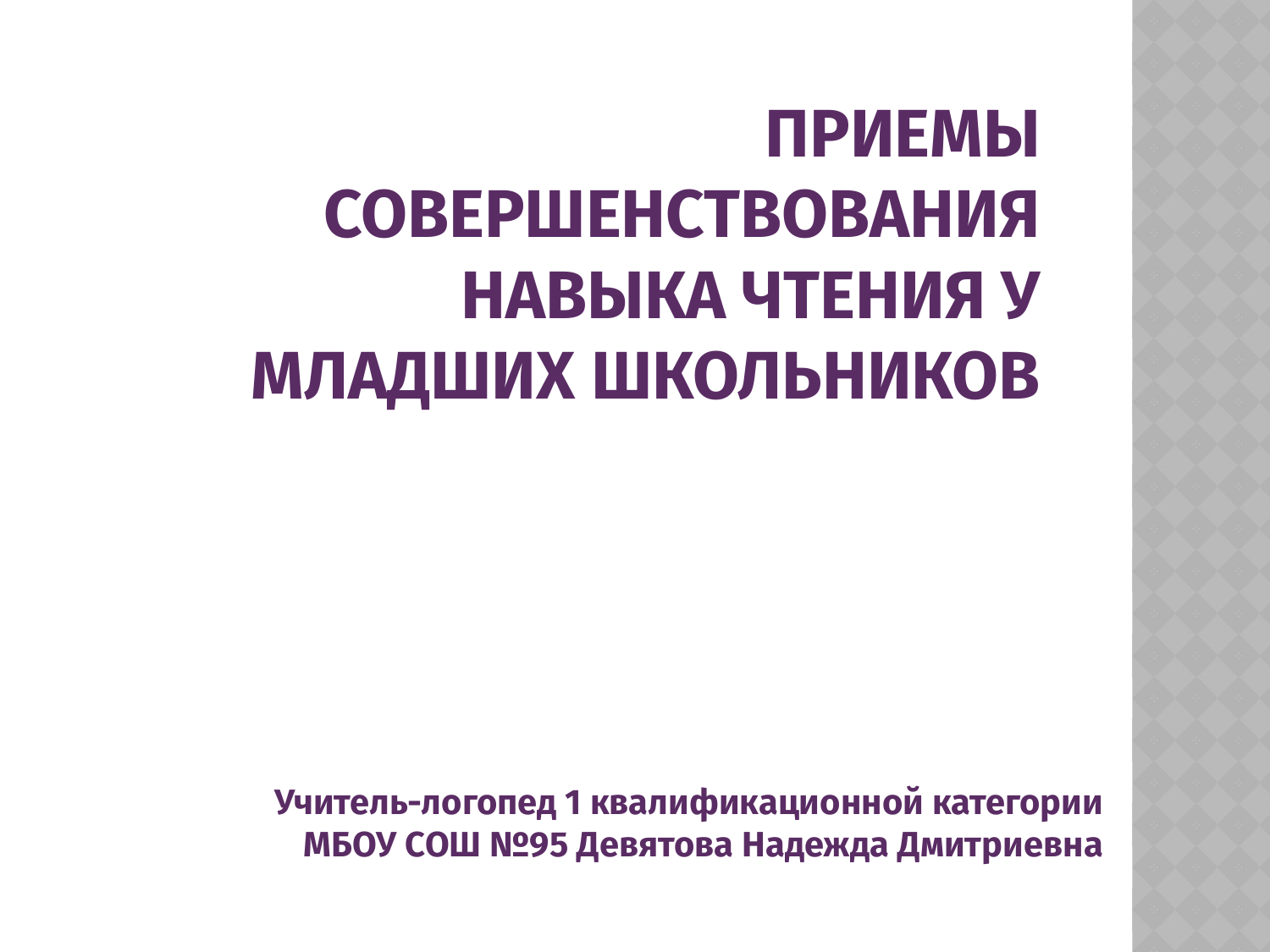

# Приемы совершенствования навыка чтения у младших школьников
Учитель-логопед 1 квалификационной категории МБОУ СОШ №95 Девятова Надежда Дмитриевна